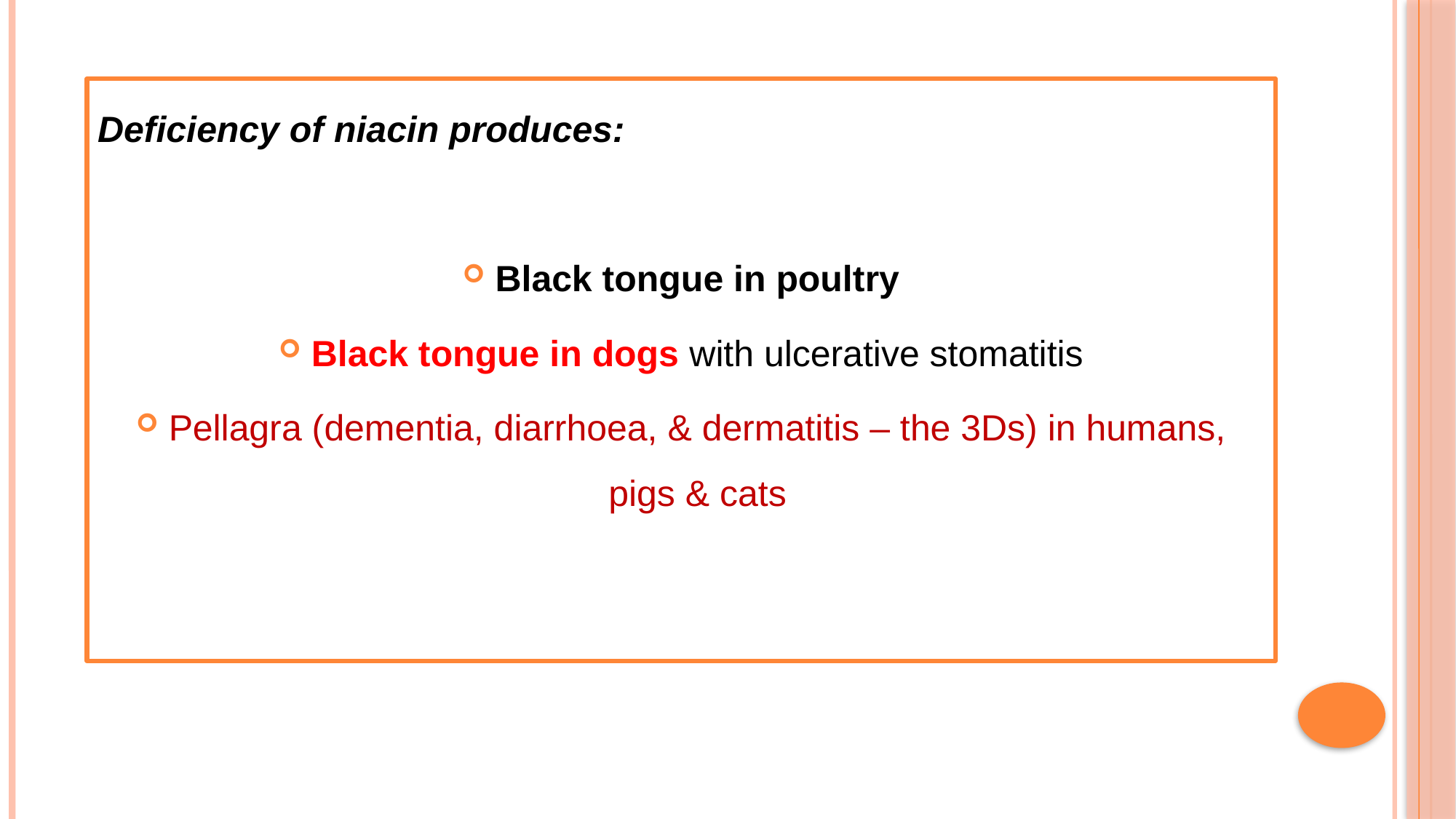

Deficiency of niacin produces:

Black tongue in poultry
Black tongue in dogs with ulcerative stomatitis
Pellagra (dementia, diarrhoea, & dermatitis – the 3Ds) in humans, pigs & cats